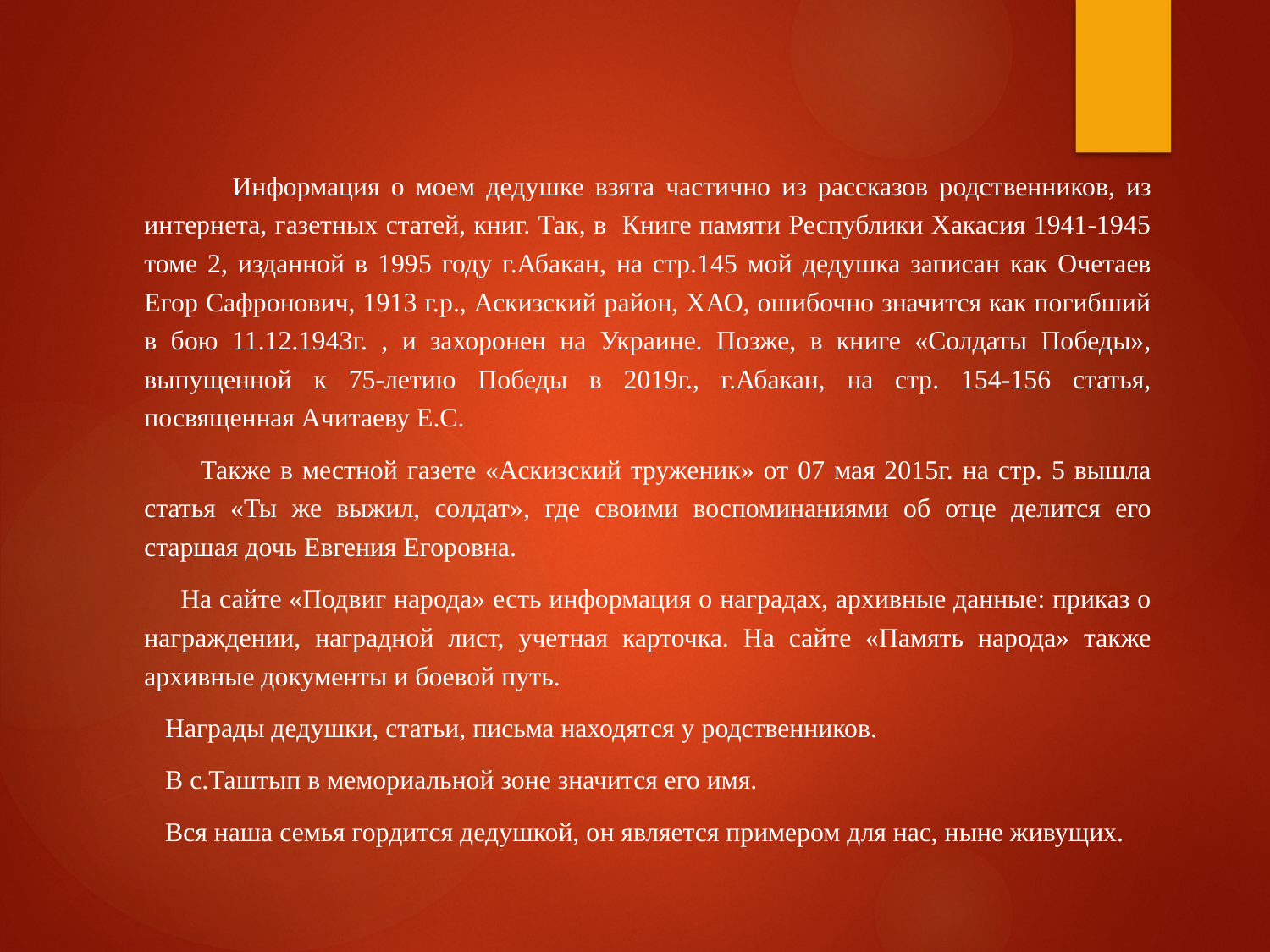

#
            Информация о моем дедушке взята частично из рассказов родственников, из интернета, газетных статей, книг. Так, в  Книге памяти Республики Хакасия 1941-1945 томе 2, изданной в 1995 году г.Абакан, на стр.145 мой дедушка записан как Очетаев Егор Сафронович, 1913 г.р., Аскизский район, ХАО, ошибочно значится как погибший в бою 11.12.1943г. , и захоронен на Украине. Позже, в книге «Солдаты Победы», выпущенной к 75-летию Победы в 2019г., г.Абакан, на стр. 154-156 статья, посвященная Ачитаеву Е.С.
           Также в местной газете «Аскизский труженик» от 07 мая 2015г. на стр. 5 вышла статья «Ты же выжил, солдат», где своими воспоминаниями об отце делится его старшая дочь Евгения Егоровна.
           На сайте «Подвиг народа» есть информация о наградах, архивные данные: приказ о награждении, наградной лист, учетная карточка. На сайте «Память народа» также архивные документы и боевой путь.
          Награды дедушки, статьи, письма находятся у родственников.
          В с.Таштып в мемориальной зоне значится его имя.
          Вся наша семья гордится дедушкой, он является примером для нас, ныне живущих.